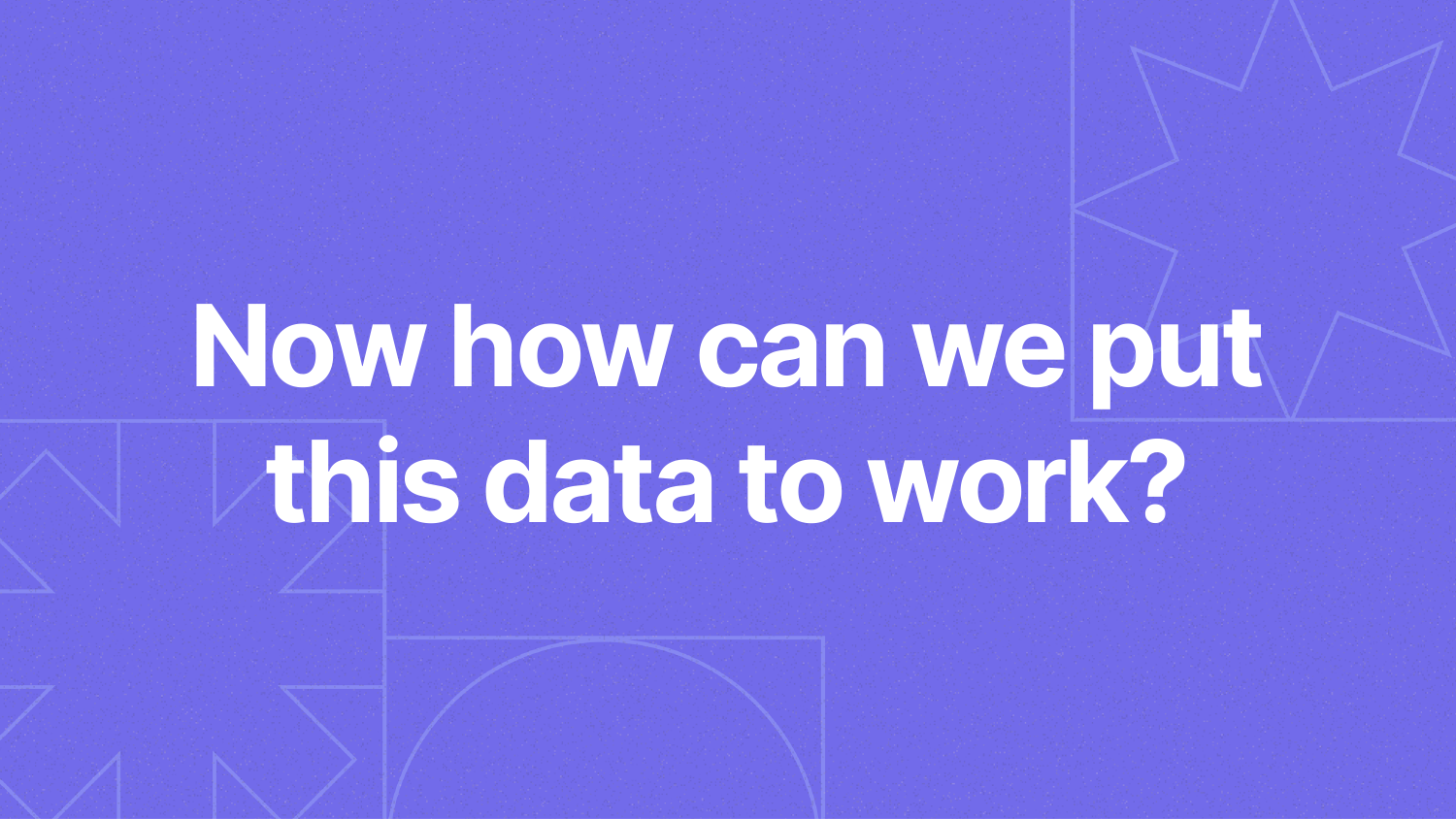

Now how can we put this data to work?